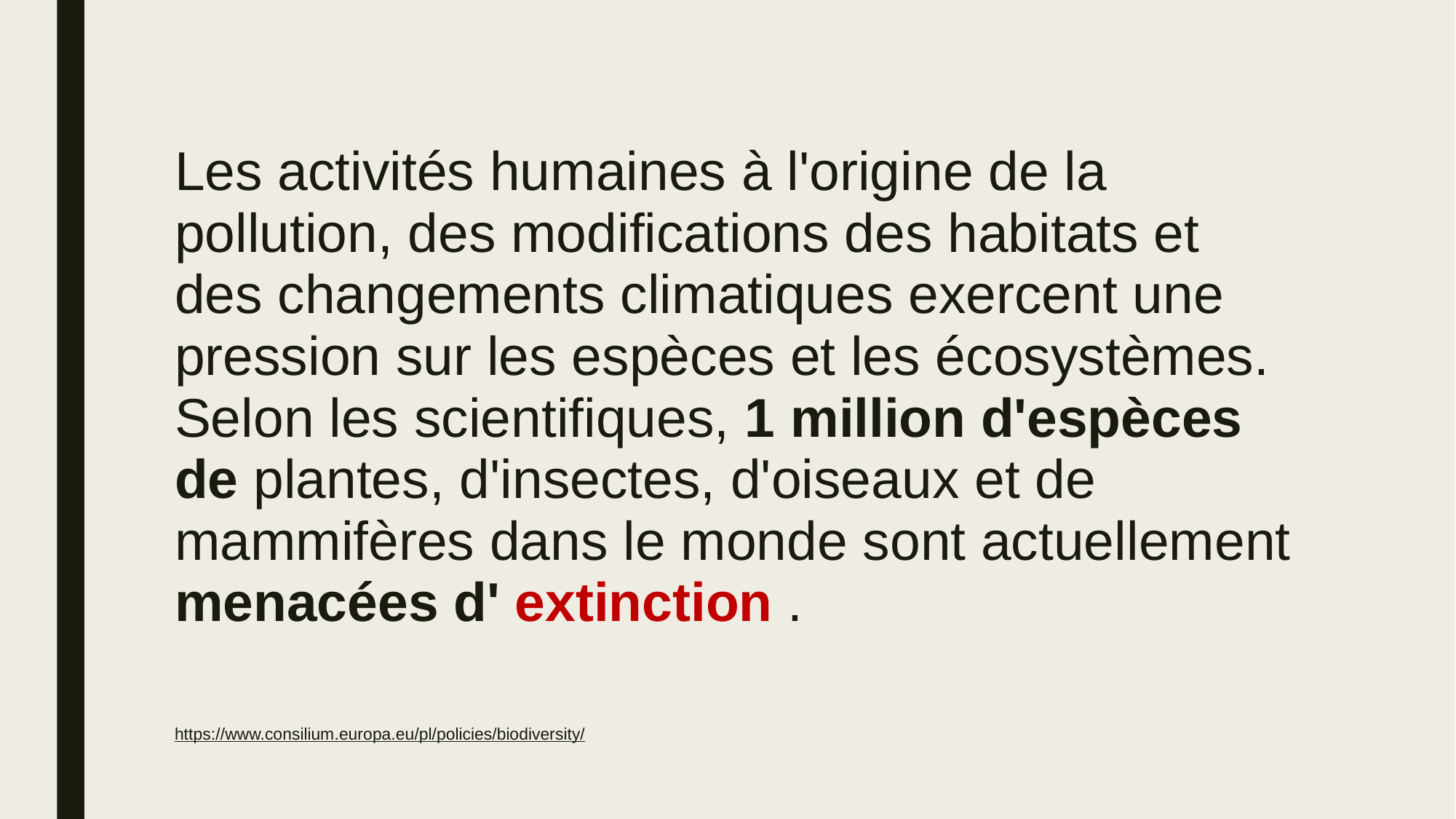

Les activités humaines à l'origine de la pollution, des modifications des habitats et des changements climatiques exercent une pression sur les espèces et les écosystèmes. Selon les scientifiques, 1 million d'espèces de plantes, d'insectes, d'oiseaux et de mammifères dans le monde sont actuellement menacées d' extinction .

https://www.consilium.europa.eu/pl/policies/biodiversity/